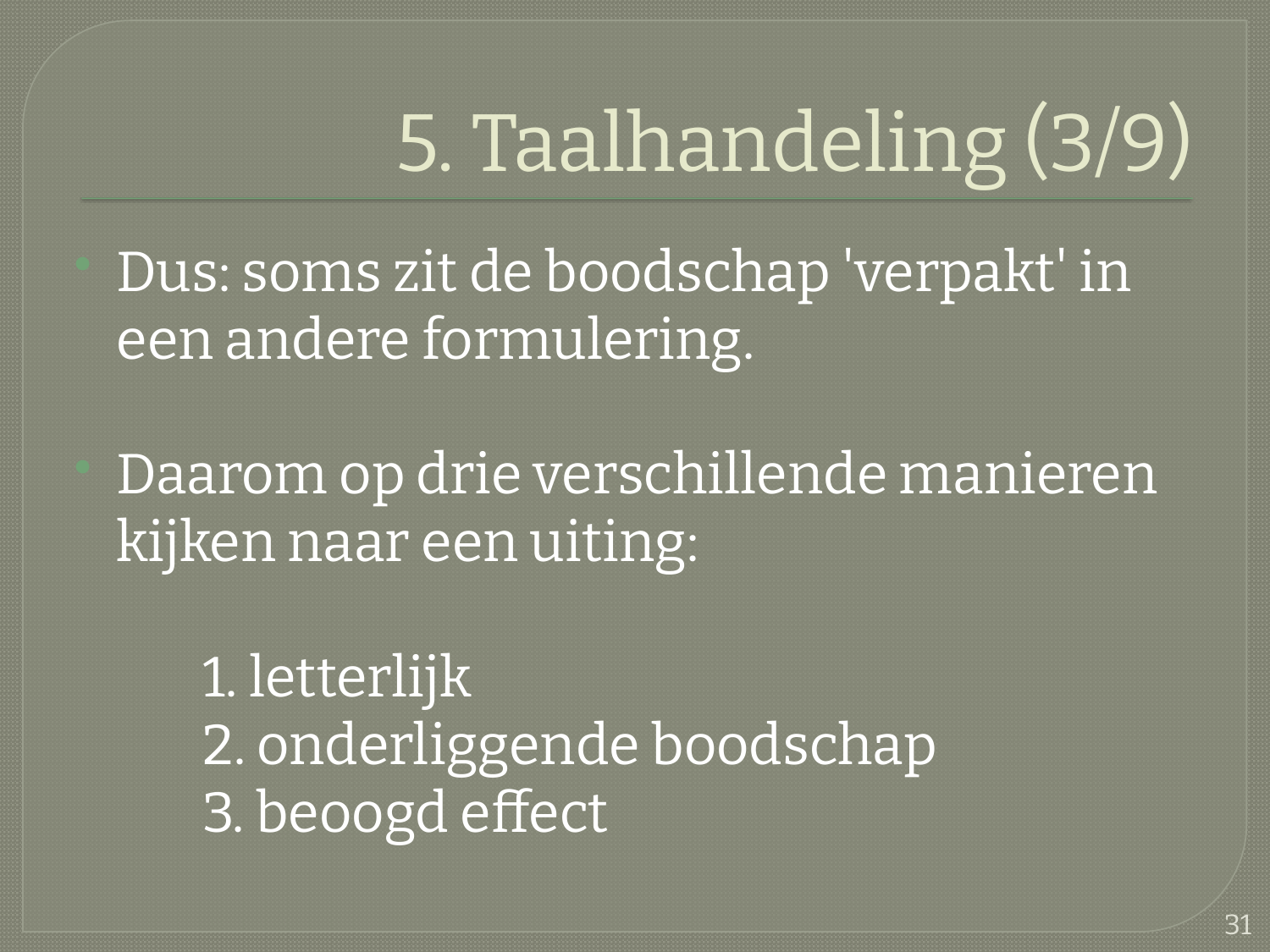

# 5. Taalhandeling (3/9)
Dus: soms zit de boodschap 'verpakt' in een andere formulering.

Daarom op drie verschillende manieren kijken naar een uiting:

	1. letterlijk
	2. onderliggende boodschap
	3. beoogd effect
31